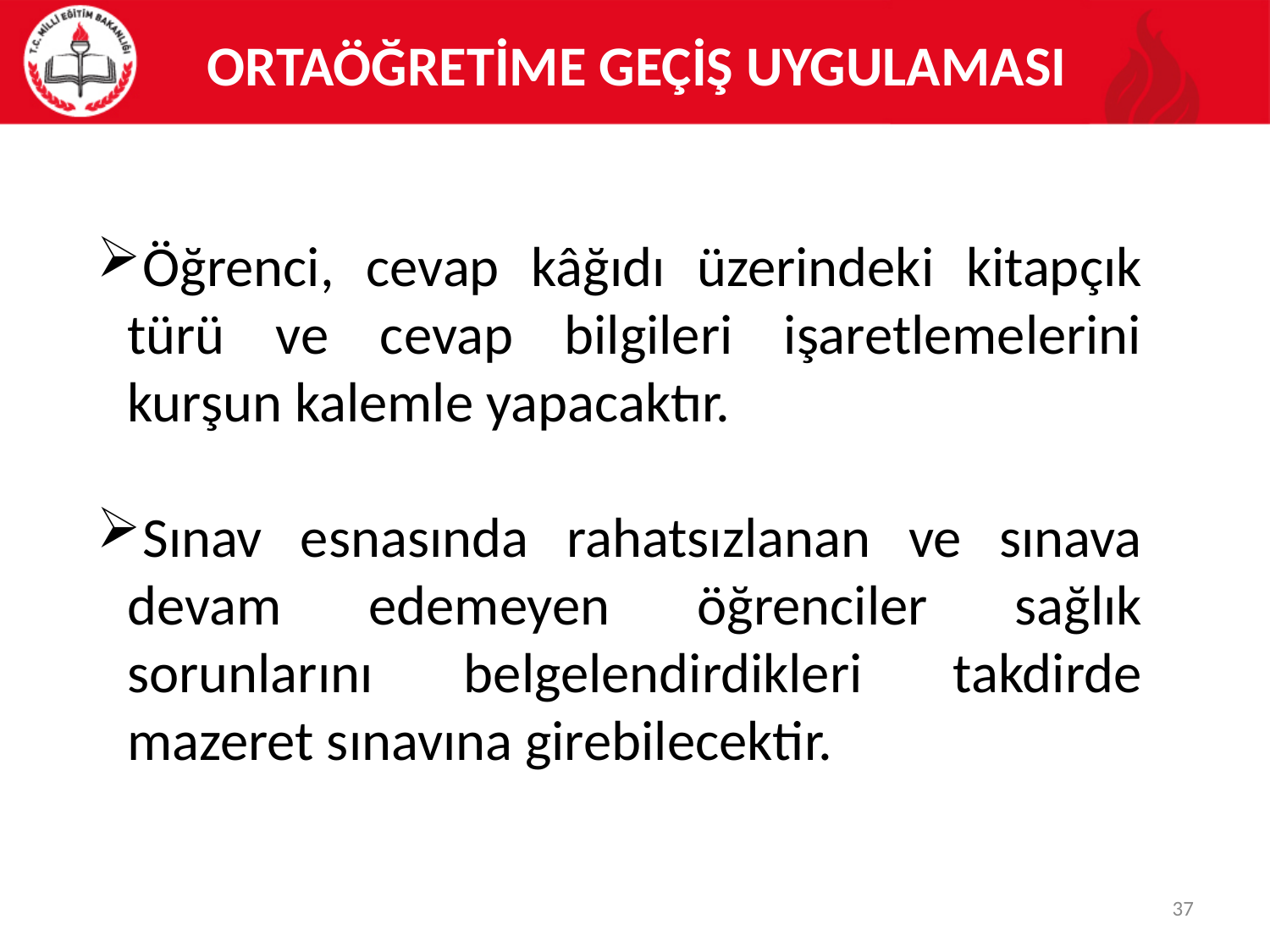

# ORTAÖĞRETİME GEÇİŞ UYGULAMASI

Öğrenci, cevap kâğıdı üzerindeki kitapçık türü ve cevap bilgileri işaretlemelerini kurşun kalemle yapacaktır.

Sınav esnasında rahatsızlanan ve sınava devam edemeyen öğrenciler sağlık sorunlarını belgelendirdikleri takdirde mazeret sınavına girebilecektir.

37